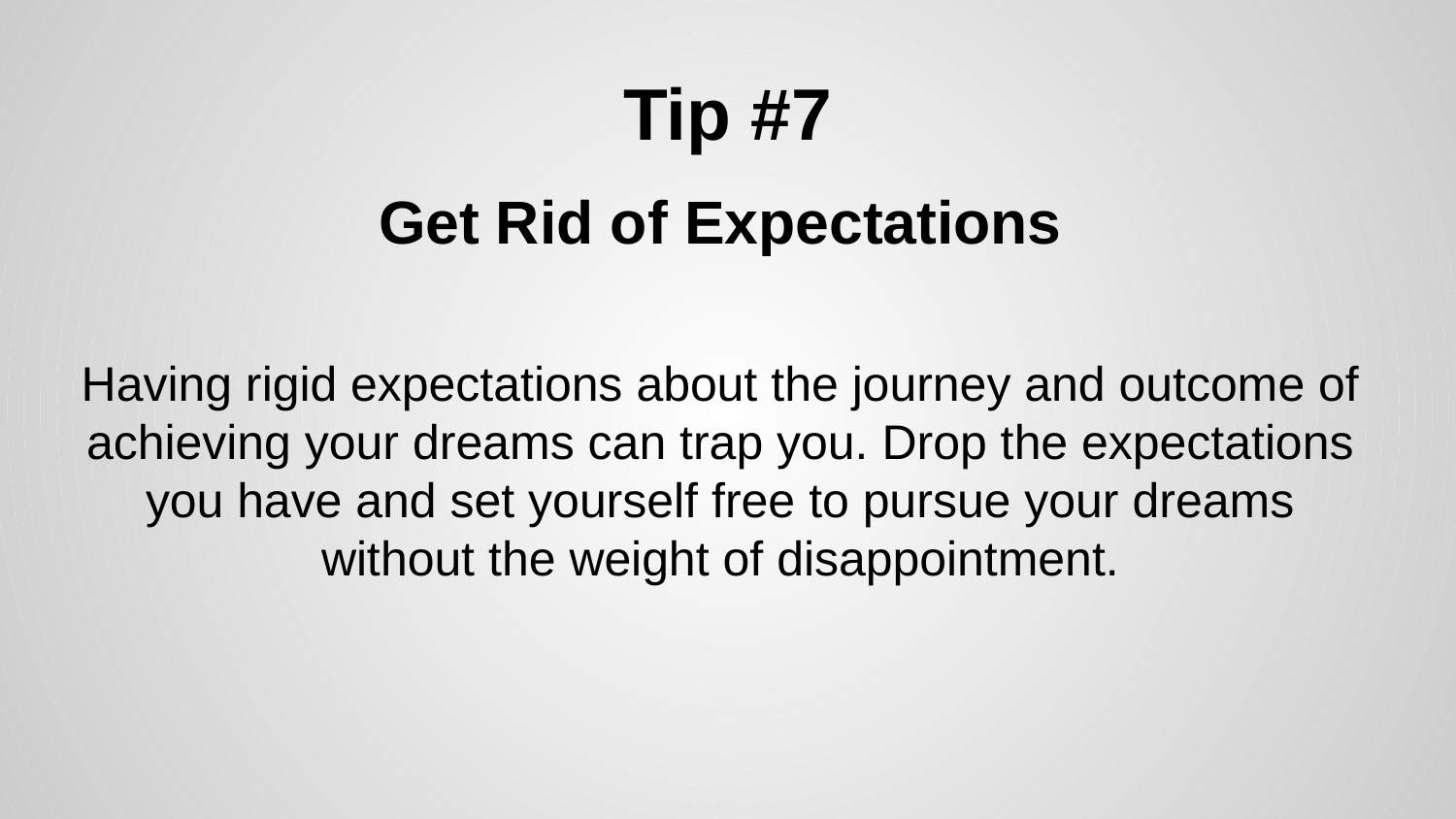

# Tip #7

Get Rid of Expectations

Having rigid expectations about the journey and outcome of achieving your dreams can trap you. Drop the expectations you have and set yourself free to pursue your dreams without the weight of disappointment.